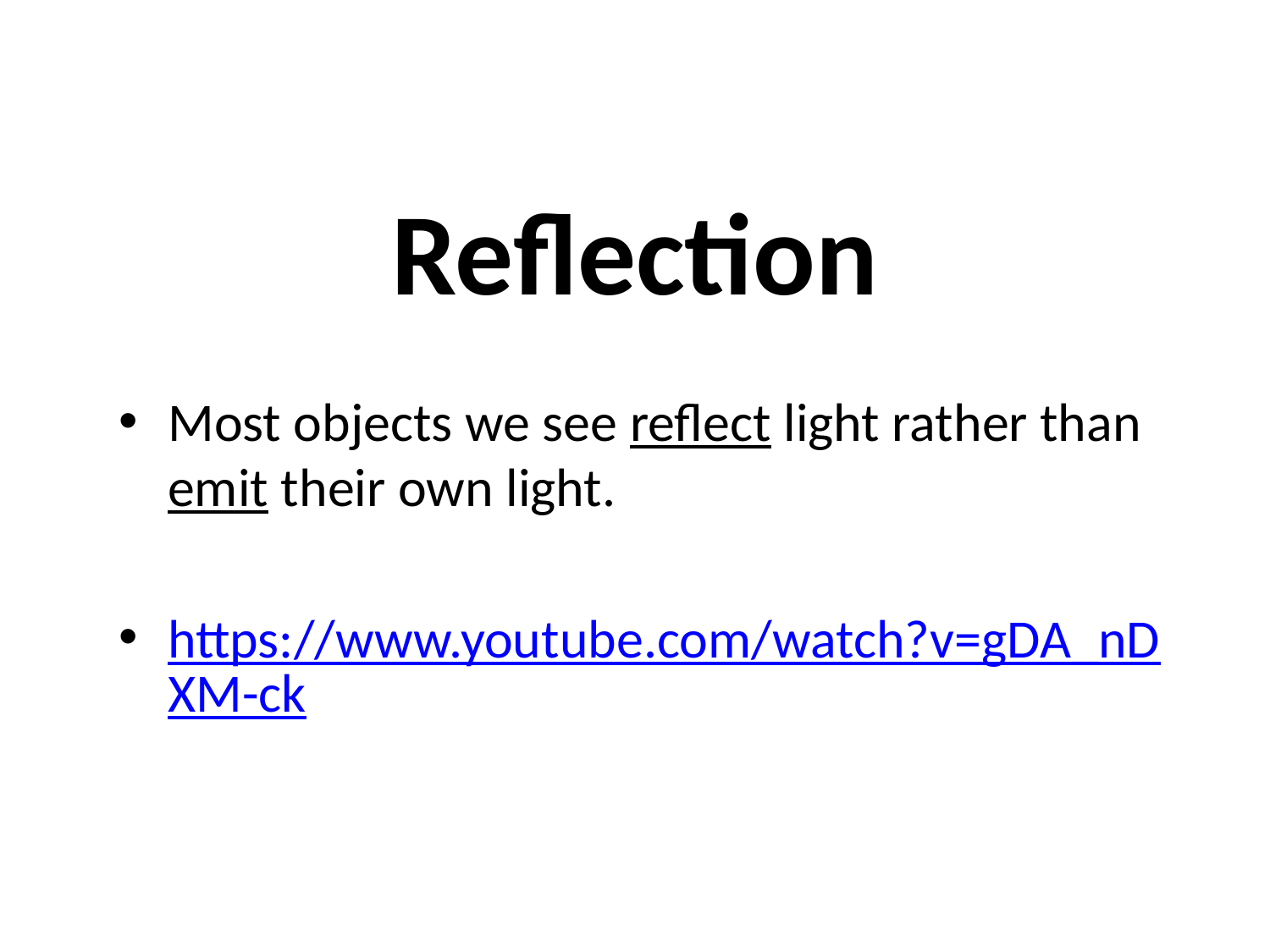

# Reflection
Most objects we see reflect light rather than emit their own light.

https://www.youtube.com/watch?v=gDA_nDXM-ck